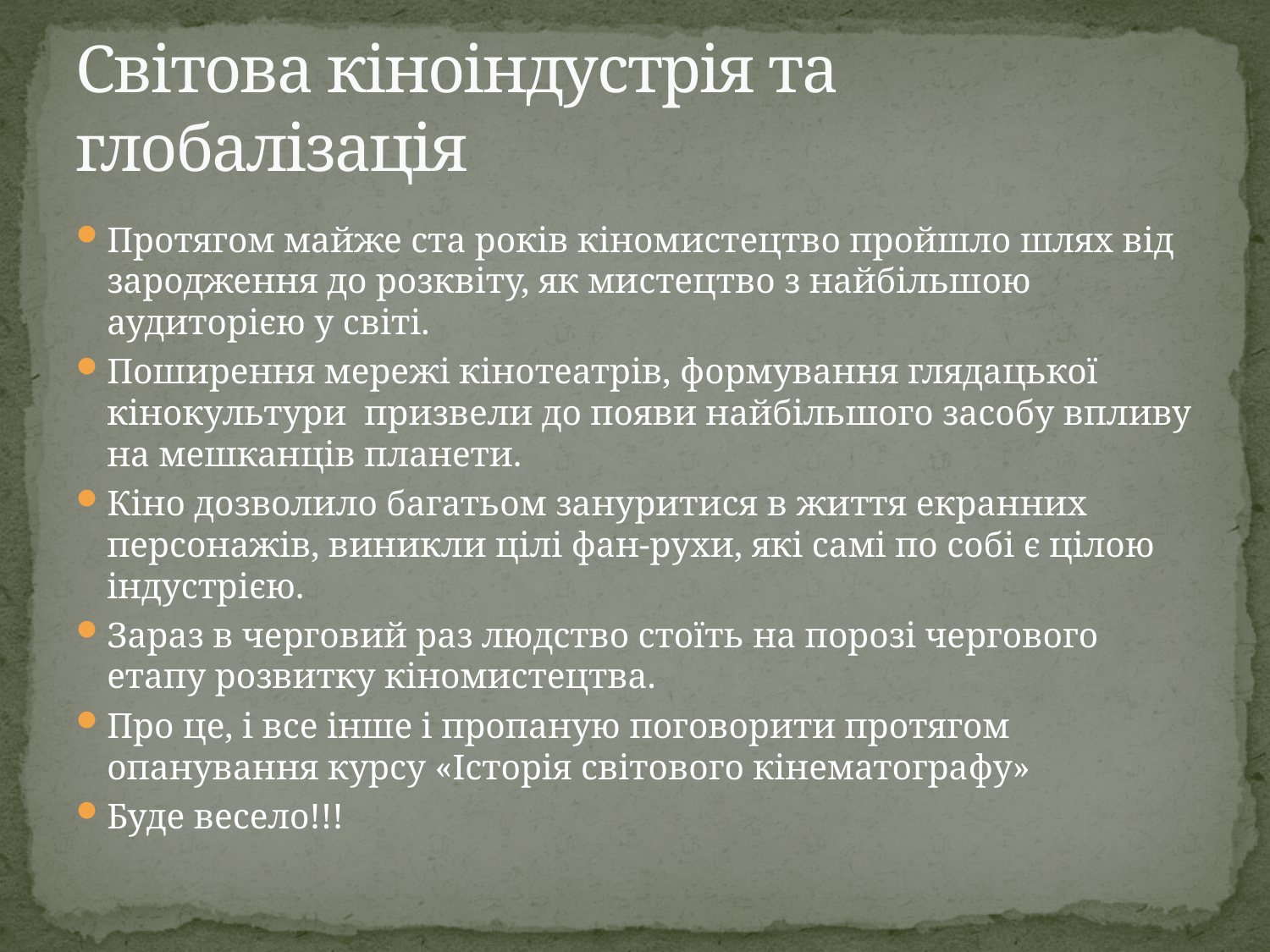

# Світова кіноіндустрія та глобалізація
Протягом майже ста років кіномистецтво пройшло шлях від зародження до розквіту, як мистецтво з найбільшою аудиторією у світі.
Поширення мережі кінотеатрів, формування глядацької кінокультури  призвели до появи найбільшого засобу впливу на мешканців планети.
Кіно дозволило багатьом зануритися в життя екранних персонажів, виникли цілі фан-рухи, які самі по собі є цілою індустрією.
Зараз в черговий раз людство стоїть на порозі чергового етапу розвитку кіномистецтва.
Про це, і все інше і пропаную поговорити протягом опанування курсу «Історія світового кінематографу»
Буде весело!!!